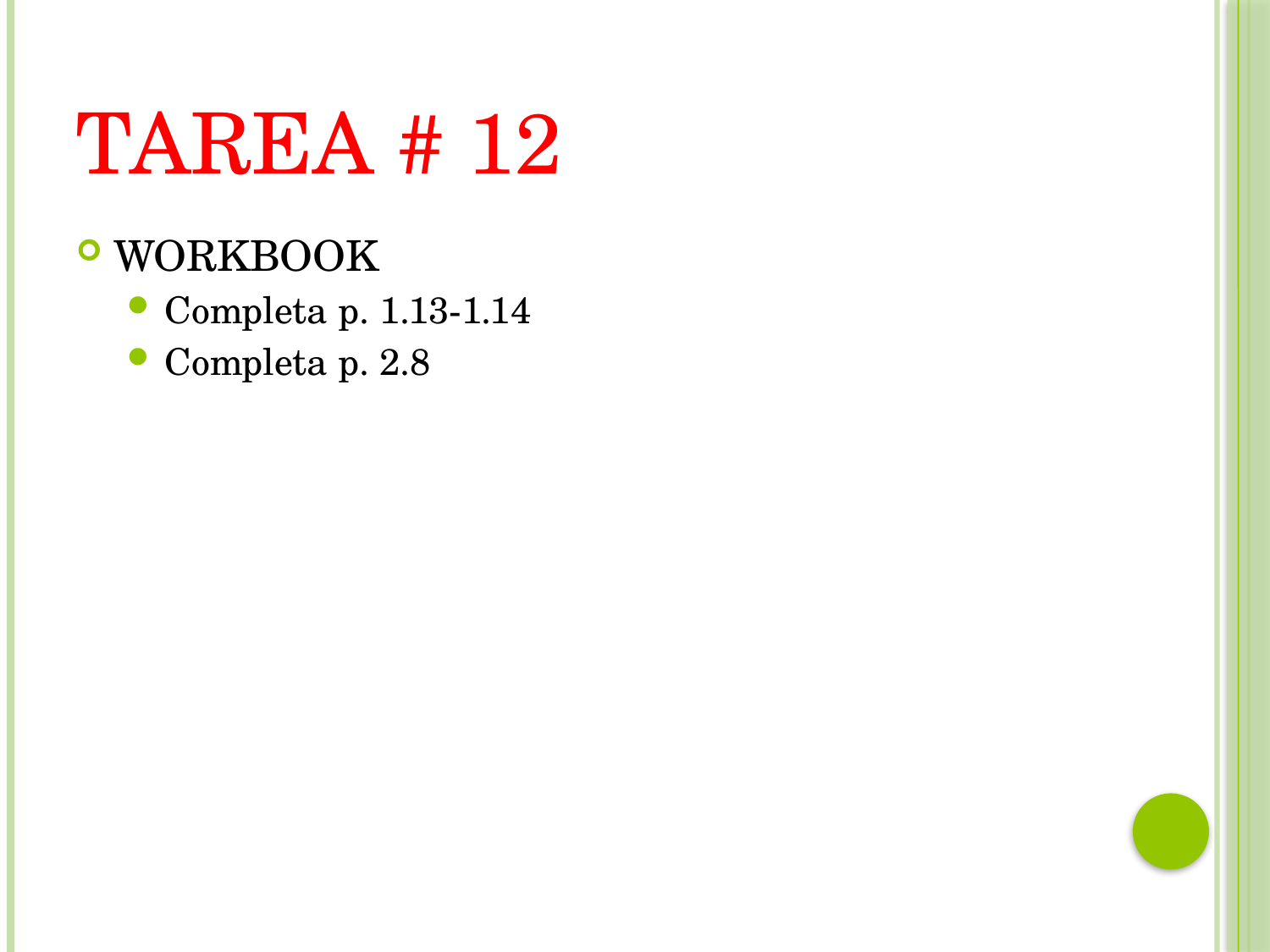

# Tarea # 12
WORKBOOK
Completa p. 1.13-1.14
Completa p. 2.8